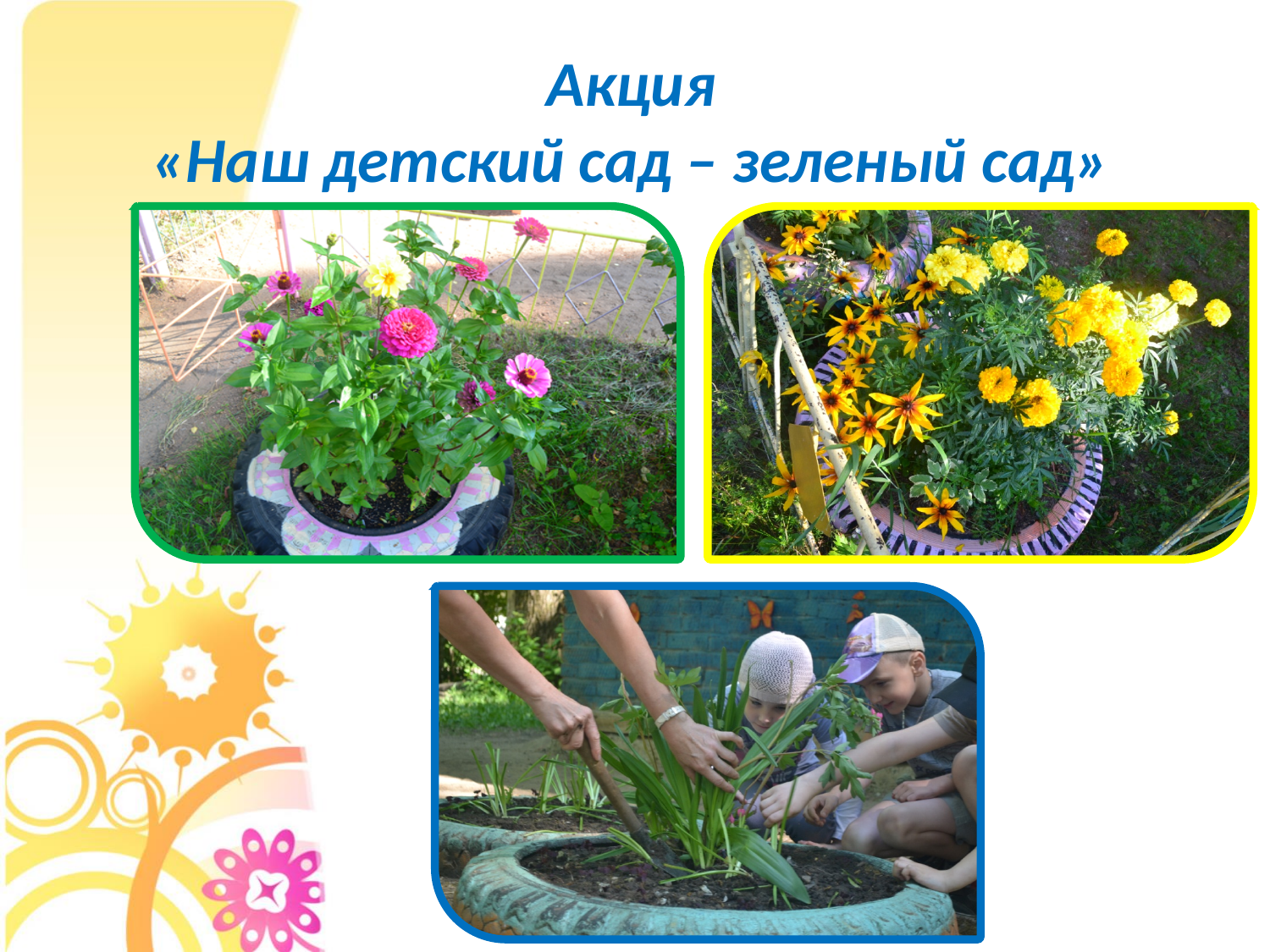

# Акция «Наш детский сад – зеленый сад»